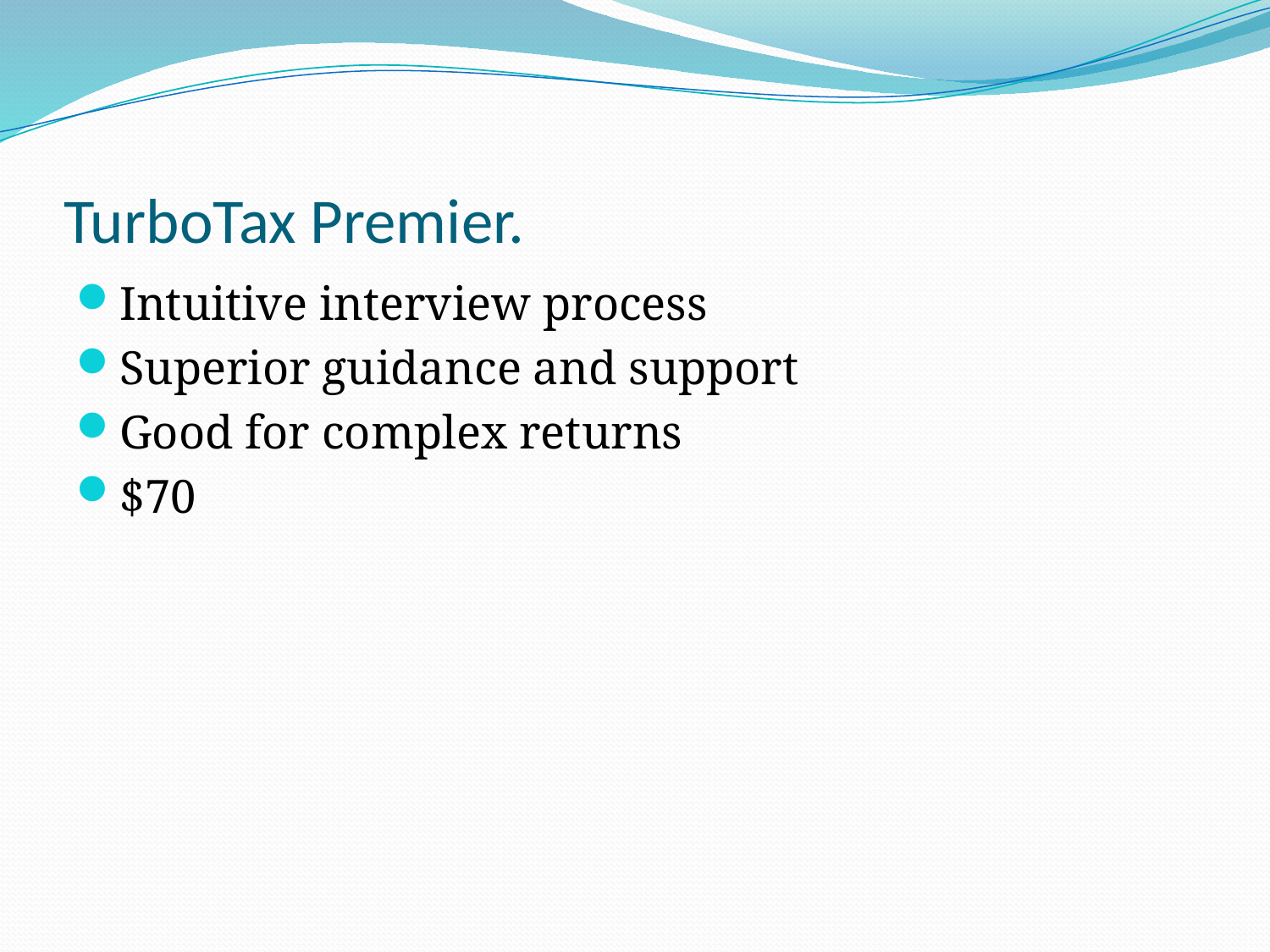

# TurboTax Premier.
Intuitive interview process
Superior guidance and support
Good for complex returns
$70